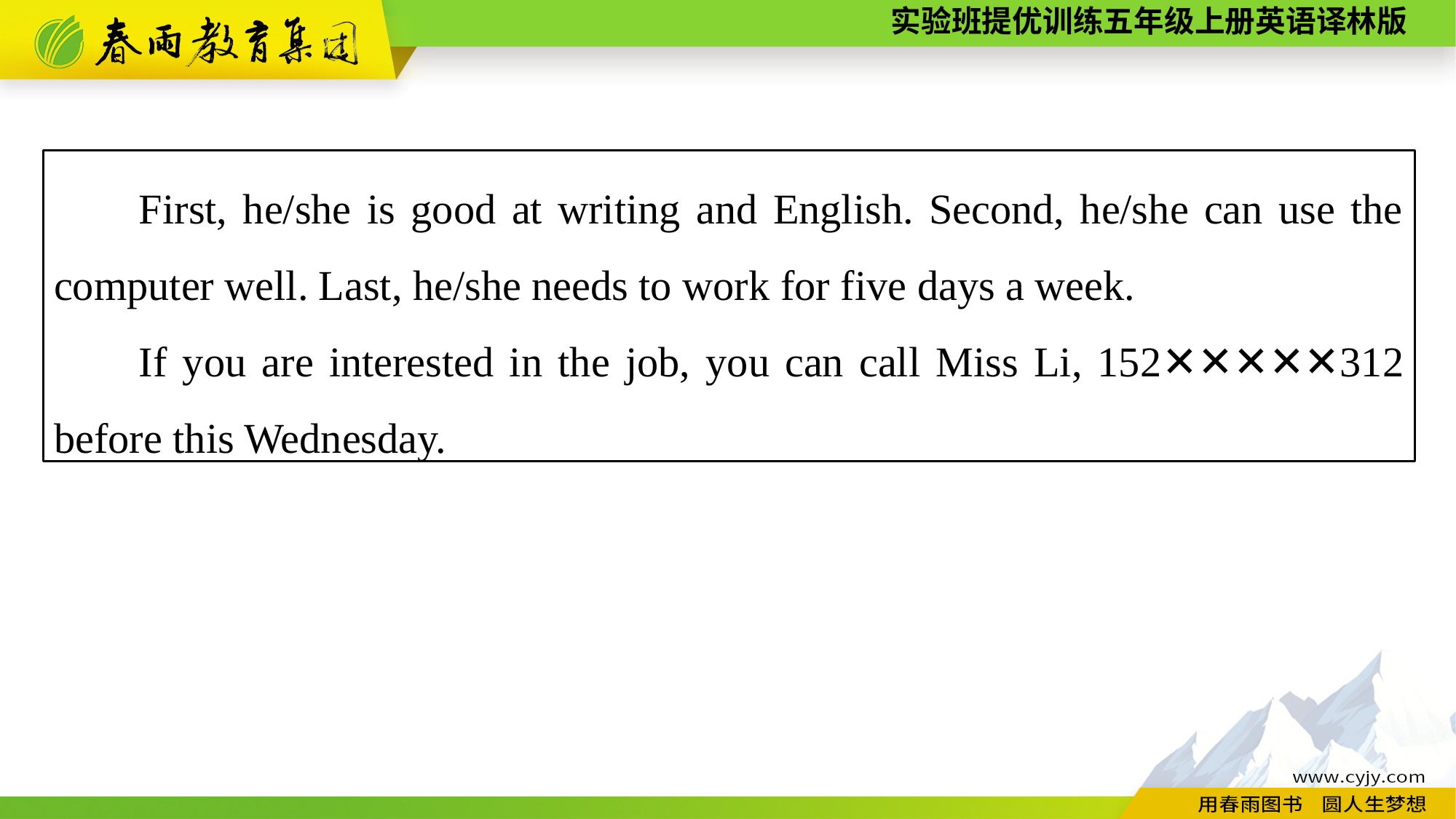

First, he/she is good at writing and English. Second, he/she can use the computer well. Last, he/she needs to work for five days a week.
If you are interested in the job, you can call Miss Li, 152✕✕✕✕✕312 before this Wednesday.